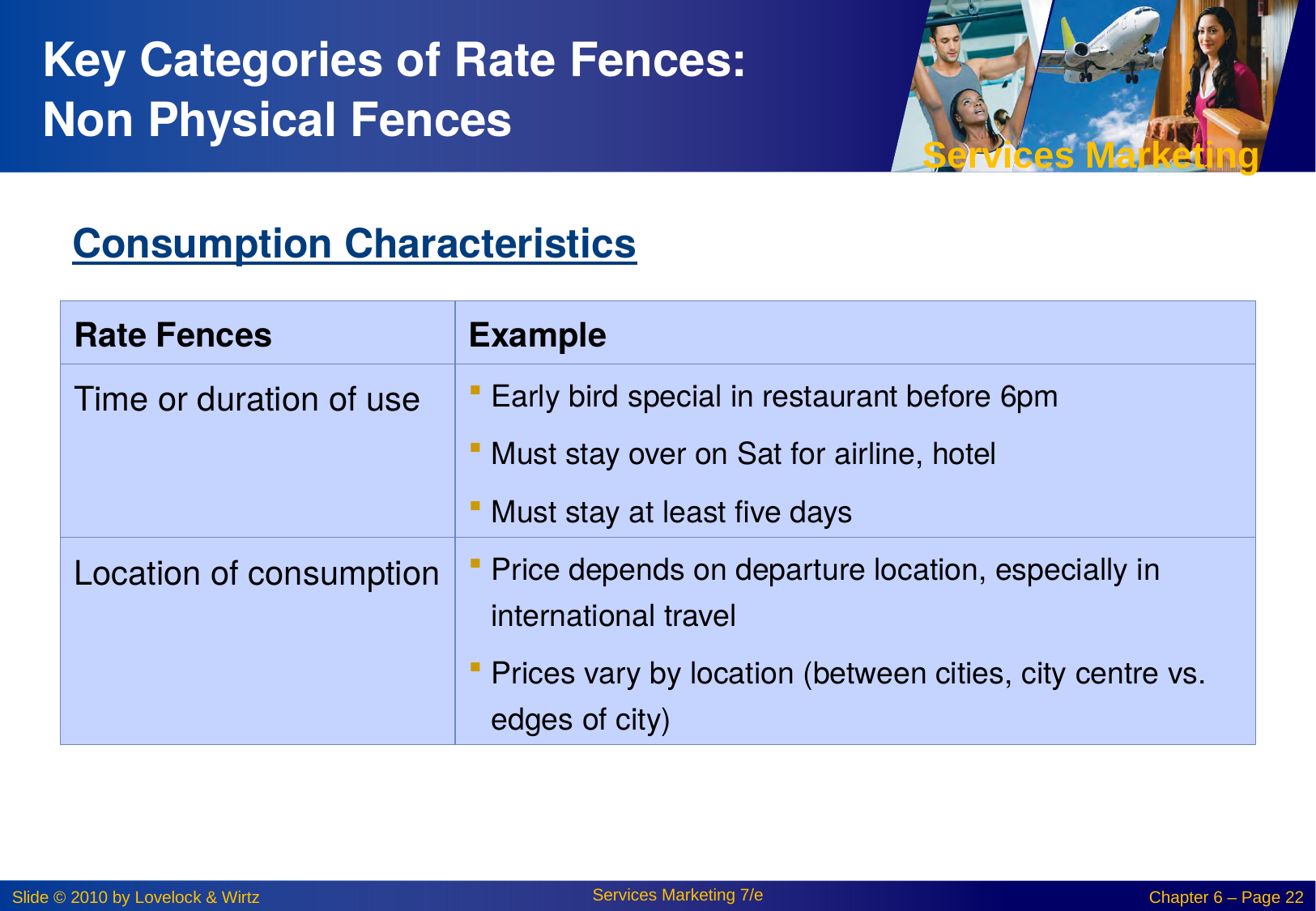

# Key Categories of Rate Fences: Non Physical Fences
Consumption Characteristics
| Rate Fences | Example |
| --- | --- |
| Time or duration of use | Early bird special in restaurant before 6pm Must stay over on Sat for airline, hotel Must stay at least five days |
| Location of consumption | Price depends on departure location, especially in international travel Prices vary by location (between cities, city centre vs. edges of city) |